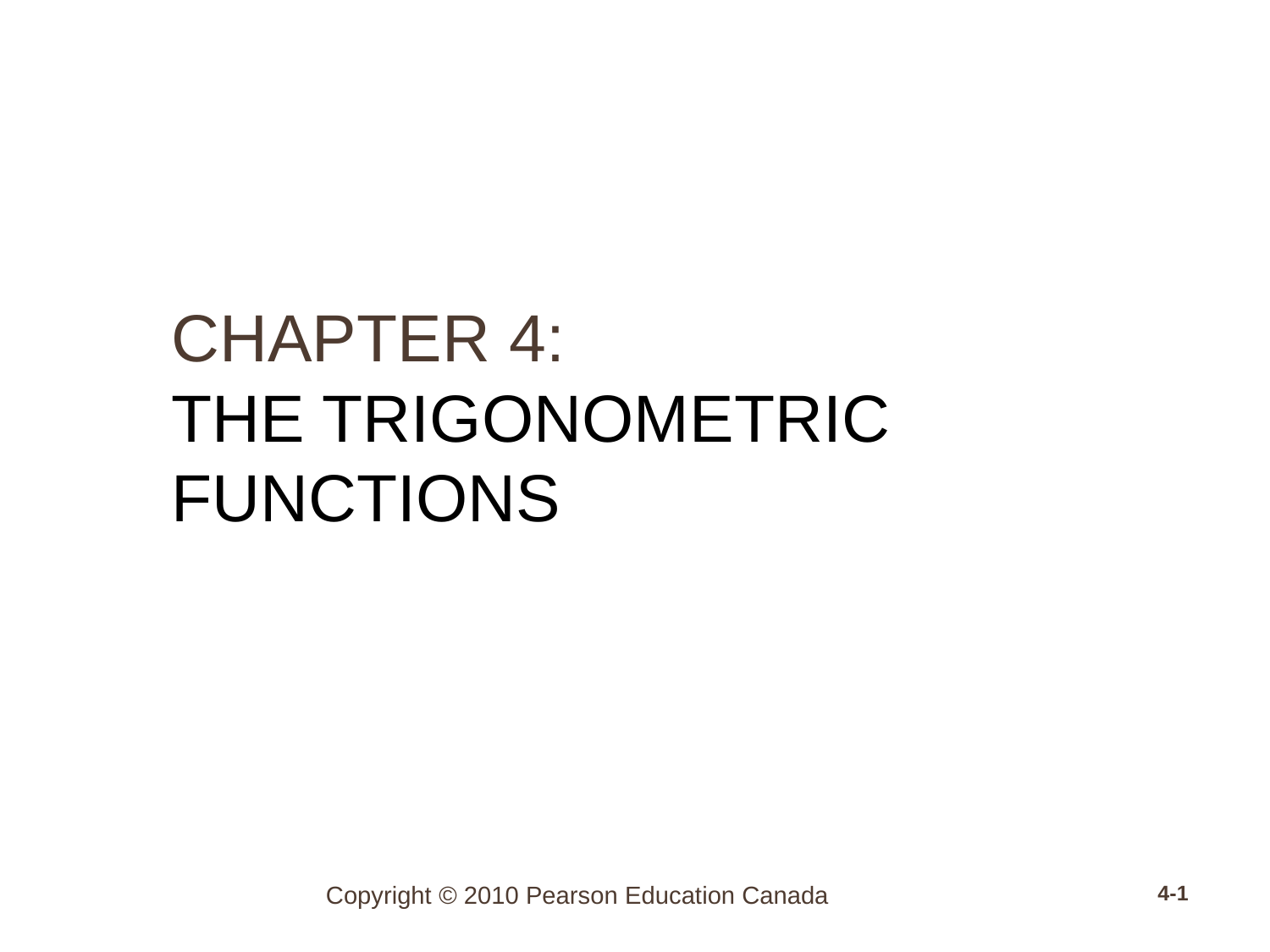

Chapter 4:
The Trigonometric Functions
4-1
Copyright © 2010 Pearson Education Canada